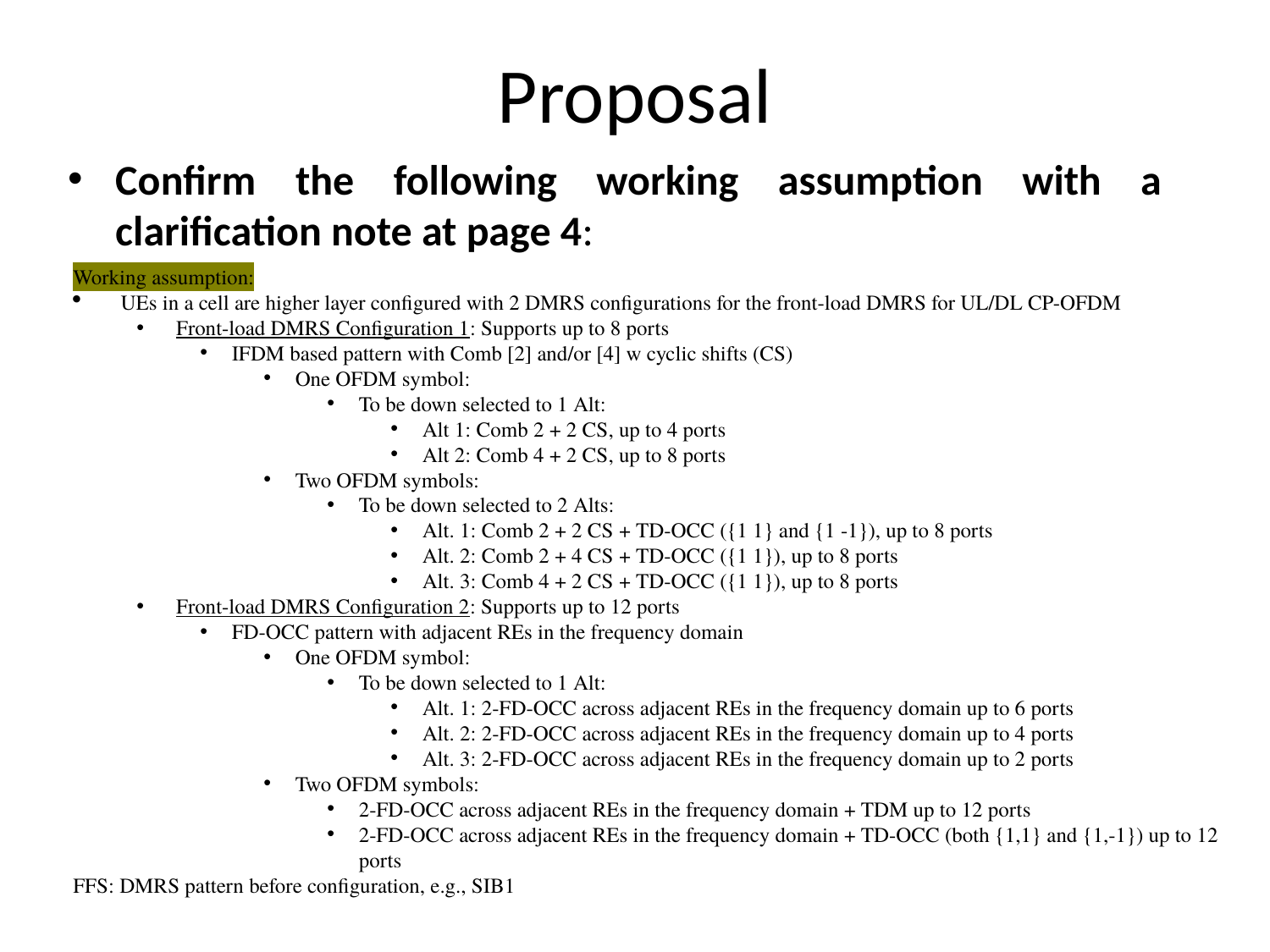

# Proposal
Confirm the following working assumption with a clarification note at page 4:

Working assumption:
UEs in a cell are higher layer configured with 2 DMRS configurations for the front-load DMRS for UL/DL CP-OFDM
Front-load DMRS Configuration 1: Supports up to 8 ports
IFDM based pattern with Comb [2] and/or [4] w cyclic shifts (CS)
One OFDM symbol:
To be down selected to 1 Alt:
Alt 1: Comb 2 + 2 CS, up to 4 ports
Alt 2: Comb 4 + 2 CS, up to 8 ports
Two OFDM symbols:
To be down selected to 2 Alts:
Alt. 1: Comb 2 + 2 CS + TD-OCC ({1 1} and {1 -1}), up to 8 ports
Alt. 2: Comb 2 + 4 CS + TD-OCC ({1 1}), up to 8 ports
Alt. 3: Comb 4 + 2 CS + TD-OCC ({1 1}), up to 8 ports
Front-load DMRS Configuration 2: Supports up to 12 ports
FD-OCC pattern with adjacent REs in the frequency domain
One OFDM symbol:
To be down selected to 1 Alt:
Alt. 1: 2-FD-OCC across adjacent REs in the frequency domain up to 6 ports
Alt. 2: 2-FD-OCC across adjacent REs in the frequency domain up to 4 ports
Alt. 3: 2-FD-OCC across adjacent REs in the frequency domain up to 2 ports
Two OFDM symbols:
2-FD-OCC across adjacent REs in the frequency domain + TDM up to 12 ports
2-FD-OCC across adjacent REs in the frequency domain + TD-OCC (both {1,1} and {1,-1}) up to 12 ports
FFS: DMRS pattern before configuration, e.g., SIB1